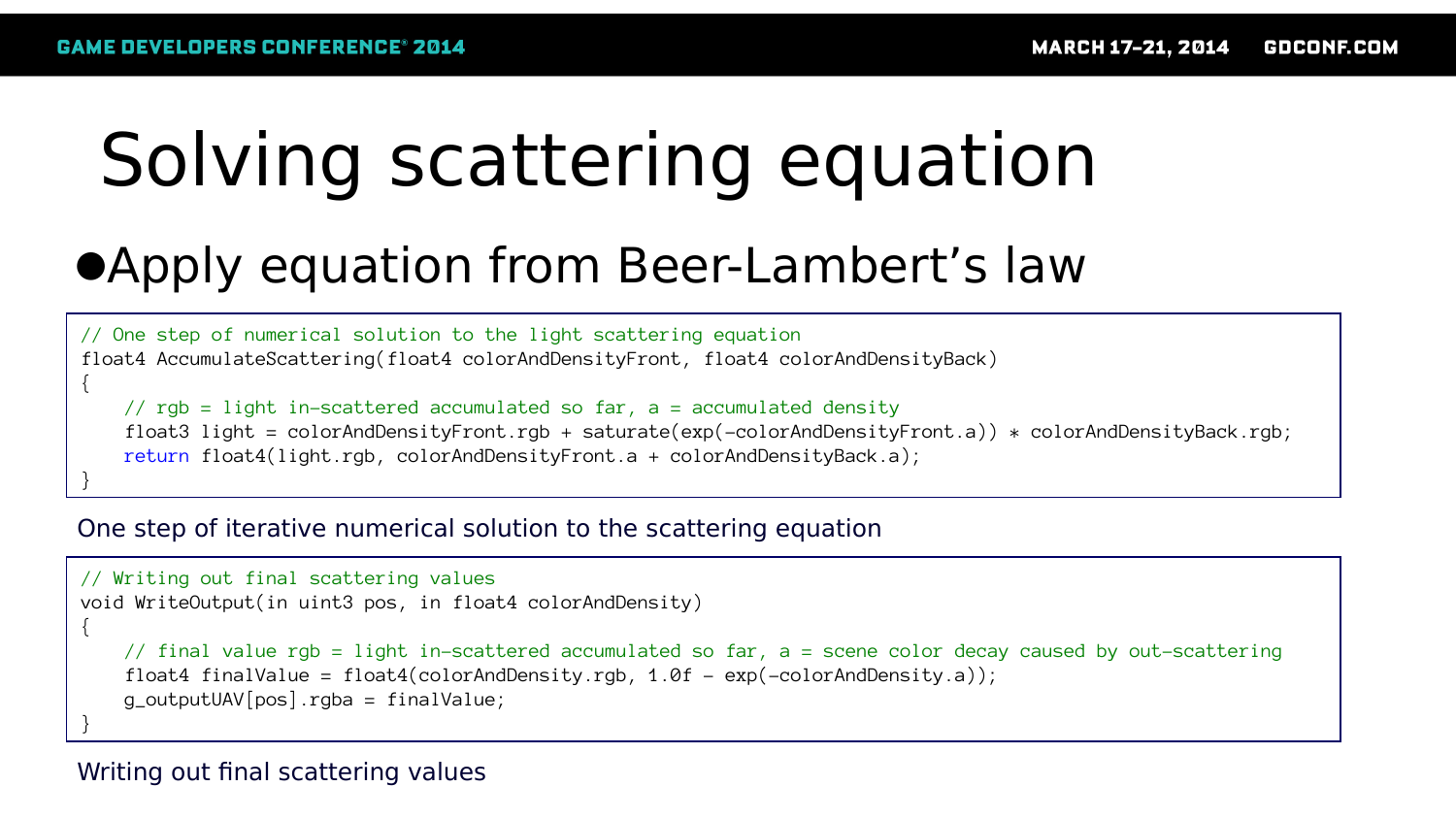

# Solving scattering equation
Apply equation from Beer-Lambert’s law
// One step of numerical solution to the light scattering equation
float4 AccumulateScattering(float4 colorAndDensityFront, float4 colorAndDensityBack)
{
    // rgb = light in-scattered accumulated so far, a = accumulated density
    float3 light = colorAndDensityFront.rgb + saturate(exp(-colorAndDensityFront.a)) * colorAndDensityBack.rgb;
    return float4(light.rgb, colorAndDensityFront.a + colorAndDensityBack.a);
}
One step of iterative numerical solution to the scattering equation
// Writing out final scattering values
void WriteOutput(in uint3 pos, in float4 colorAndDensity)
{
    // final value rgb = light in-scattered accumulated so far, a = scene color decay caused by out-scattering
    float4 finalValue = float4(colorAndDensity.rgb, 1.0f - exp(-colorAndDensity.a));
    g_outputUAV[pos].rgba = finalValue;
}
Writing out final scattering values